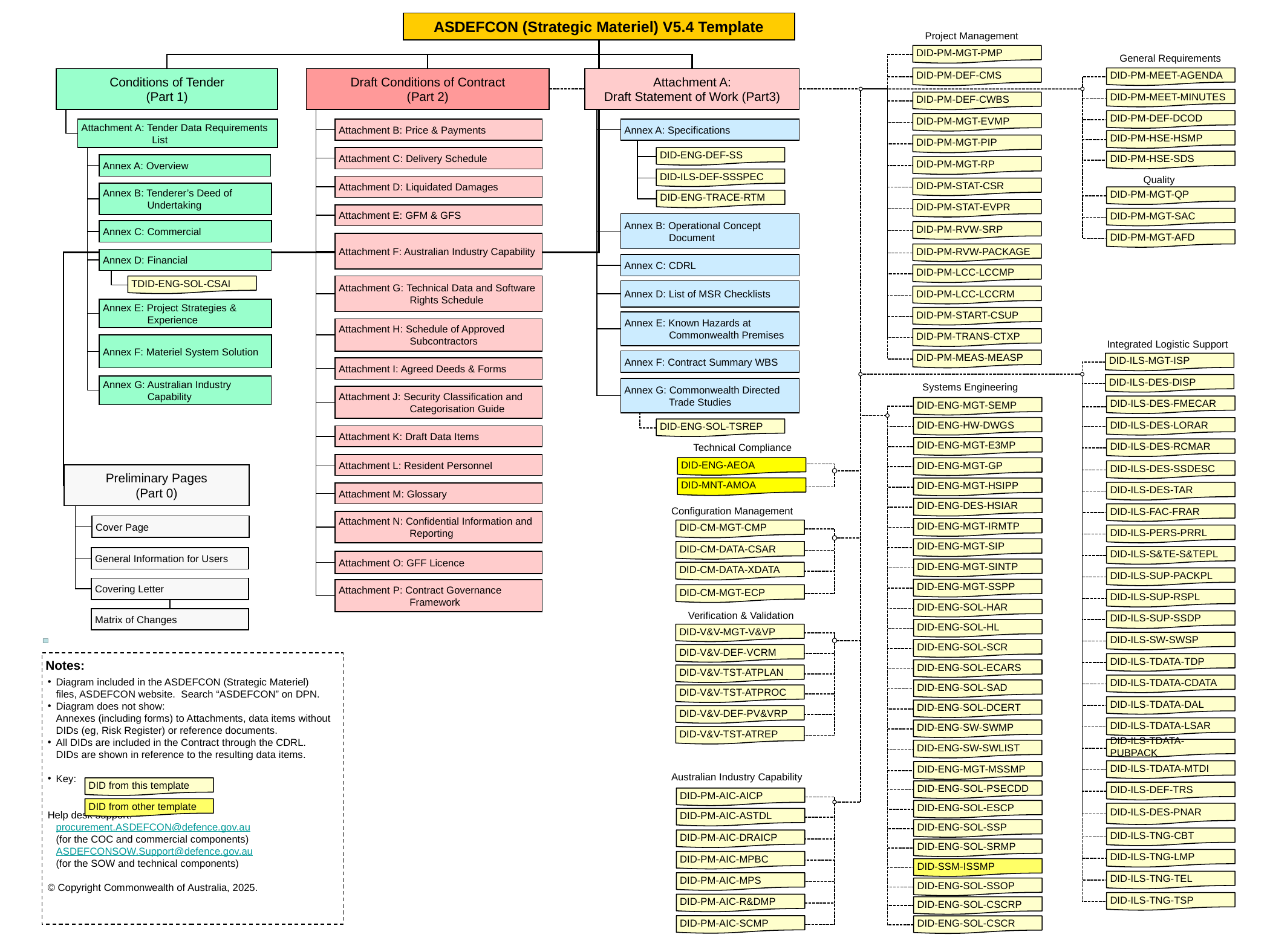

ASDEFCON (Strategic Materiel) V5.4 Template
Project Management
DID-PM-MGT-PMP
General Requirements
DID-PM-DEF-CMS
DID-PM-MEET-AGENDA
Conditions of Tender
(Part 1)
Draft Conditions of Contract
(Part 2)
Attachment A:
Draft Statement of Work (Part3)

DID-PM-MEET-MINUTES
DID-PM-DEF-CWBS

DID-PM-DEF-DCOD
DID-PM-MGT-EVMP
Attachment A: Tender Data Requirements List
Attachment B: Price & Payments
Annex A: Specifications
DID-PM-HSE-HSMP

DID-PM-MGT-PIP

Attachment C: Delivery Schedule
DID-ENG-DEF-SS
DID-PM-HSE-SDS
Annex A: Overview
DID-PM-MGT-RP
Quality
DID-ILS-DEF-SSSPEC
Attachment D: Liquidated Damages
DID-PM-STAT-CSR
Annex B: Tenderer’s Deed of Undertaking
DID-PM-MGT-QP
DID-ENG-TRACE-RTM
DID-PM-STAT-EVPR
Attachment E: GFM & GFS
DID-PM-MGT-SAC
Annex B: Operational Concept Document
Annex C: Commercial
DID-PM-RVW-SRP
DID-PM-MGT-AFD
Attachment F: Australian Industry Capability
DID-PM-RVW-PACKAGE
Annex D: Financial
Annex C: CDRL

DID-PM-LCC-LCCMP
TDID-ENG-SOL-CSAI
Attachment G: Technical Data and Software Rights Schedule
Annex D: List of MSR Checklists
DID-PM-LCC-LCCRM
Annex E: Project Strategies & Experience
DID-PM-START-CSUP
Annex E: Known Hazards at Commonwealth Premises
Attachment H: Schedule of Approved Subcontractors
DID-PM-TRANS-CTXP

Integrated Logistic Support
Annex F: Materiel System Solution
DID-PM-MEAS-MEASP
Annex F: Contract Summary WBS
DID-ILS-MGT-ISP
Attachment I: Agreed Deeds & Forms

DID-ILS-DES-DISP
Annex G: Australian Industry Capability
Systems Engineering
Annex G: Commonwealth Directed Trade Studies

Attachment J: Security Classification and Categorisation Guide
DID-ILS-DES-FMECAR
DID-ENG-MGT-SEMP

DID-ENG-HW-DWGS
DID-ILS-DES-LORAR
DID-ENG-SOL-TSREP
Attachment K: Draft Data Items
Technical Compliance
DID-ENG-MGT-E3MP
DID-ILS-DES-RCMAR
Attachment L: Resident Personnel
DID-ENG-AEOA
DID-ENG-MGT-GP
DID-ILS-DES-SSDESC
Preliminary Pages
(Part 0)

DID-MNT-AMOA
DID-ENG-MGT-HSIPP
DID-ILS-DES-TAR
Attachment M: Glossary
DID-ENG-DES-HSIAR
Configuration Management

DID-ILS-FAC-FRAR
Attachment N: Confidential Information and Reporting
Cover Page
DID-ENG-MGT-IRMTP
DID-CM-MGT-CMP
DID-ILS-PERS-PRRL

DID-ENG-MGT-SIP
DID-CM-DATA-CSAR
DID-ILS-S&TE-S&TEPL
General Information for Users
Attachment O: GFF Licence
DID-ENG-MGT-SINTP
DID-CM-DATA-XDATA
DID-ILS-SUP-PACKPL
Covering Letter
DID-ENG-MGT-SSPP
Attachment P: Contract Governance Framework
DID-CM-MGT-ECP
DID-ILS-SUP-RSPL
DID-ENG-SOL-HAR
Verification & Validation
Matrix of Changes
DID-ILS-SUP-SSDP
DID-ENG-SOL-HL
DID-V&V-MGT-V&VP
DID-ILS-SW-SWSP

DID-ENG-SOL-SCR
DID-V&V-DEF-VCRM
Notes:
DID-ILS-TDATA-TDP
DID-ENG-SOL-ECARS
DID-V&V-TST-ATPLAN
Diagram included in the ASDEFCON (Strategic Materiel) files, ASDEFCON website.  Search “ASDEFCON” on DPN.
Diagram does not show:
	Annexes (including forms) to Attachments, data items without DIDs (eg, Risk Register) or reference documents.
All DIDs are included in the Contract through the CDRL.  DIDs are shown in reference to the resulting data items.

Key:

Help desk support:
procurement.ASDEFCON@defence.gov.au
	(for the COC and commercial components)
	ASDEFCONSOW.Support@defence.gov.au
	(for the SOW and technical components)

© Copyright Commonwealth of Australia, 2025.
DID-ILS-TDATA-CDATA
DID-ENG-SOL-SAD
DID-V&V-TST-ATPROC
DID-ILS-TDATA-DAL
DID-ENG-SOL-DCERT
DID-V&V-DEF-PV&VRP
DID-ILS-TDATA-LSAR
DID-ENG-SW-SWMP
DID-V&V-TST-ATREP
DID-ILS-TDATA-PUBPACK
DID-ENG-SW-SWLIST
DID-ILS-TDATA-MTDI
DID-ENG-MGT-MSSMP
Australian Industry Capability
DID from this template
DID-ENG-SOL-PSECDD
DID-ILS-DEF-TRS
DID-PM-AIC-AICP
DID from other template

DID-ENG-SOL-ESCP
DID-ILS-DES-PNAR
DID-PM-AIC-ASTDL
DID-ENG-SOL-SSP
DID-ILS-TNG-CBT
DID-PM-AIC-DRAICP
DID-ENG-SOL-SRMP
DID-ILS-TNG-LMP
DID-PM-AIC-MPBC
DID-SSM-ISSMP
DID-ILS-TNG-TEL
DID-PM-AIC-MPS
DID-ENG-SOL-SSOP
DID-ILS-TNG-TSP
DID-PM-AIC-R&DMP
DID-ENG-SOL-CSCRP
DID-PM-AIC-SCMP
DID-ENG-SOL-CSCR